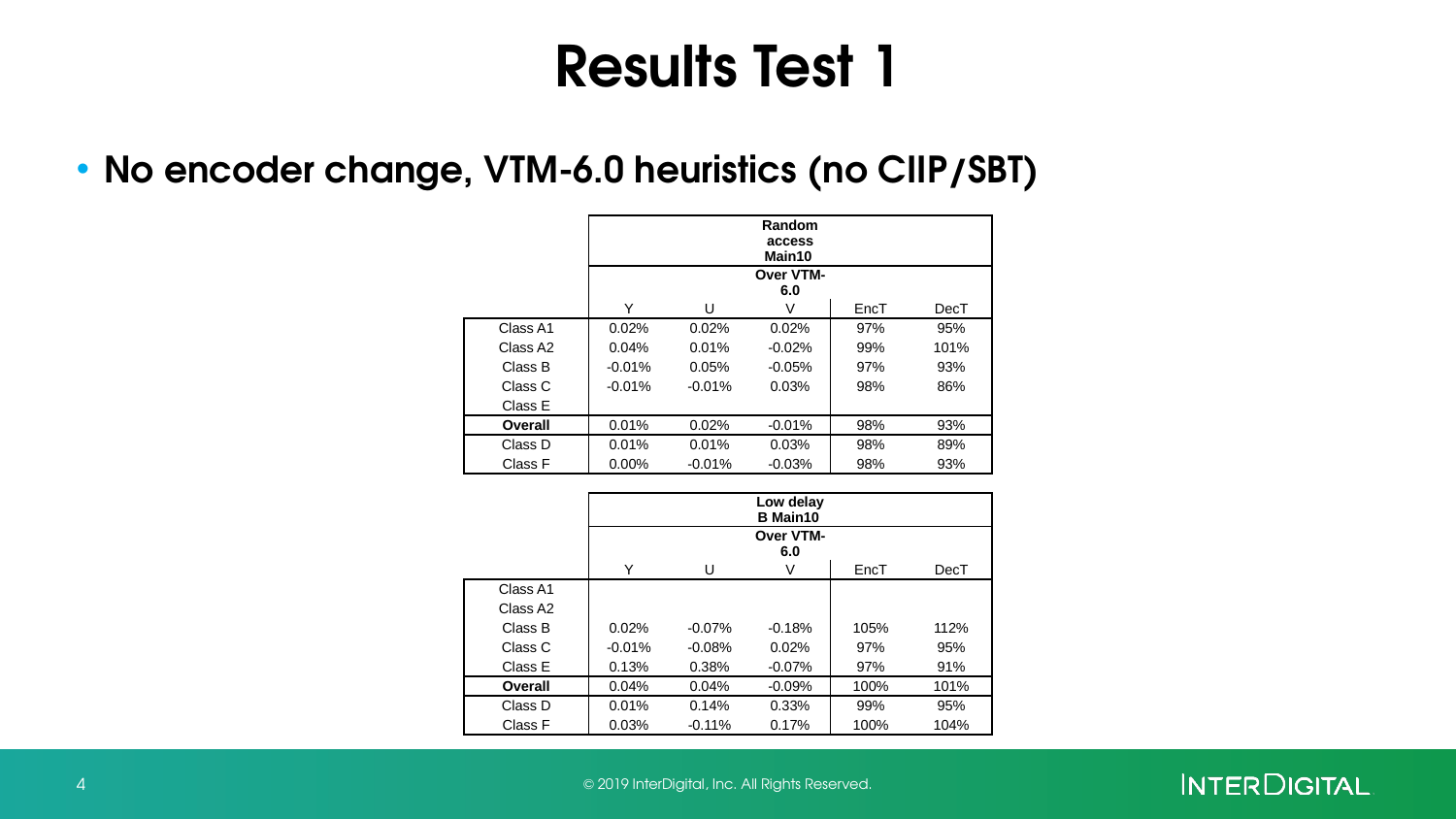

# Results Test 1
No encoder change, VTM-6.0 heuristics (no CIIP/SBT)
|  |  |  | Random access Main10 |  |  |
| --- | --- | --- | --- | --- | --- |
|  |  |  | Over VTM-6.0 |  |  |
|  | Y | U | V | EncT | DecT |
| Class A1 | 0.02% | 0.02% | 0.02% | 97% | 95% |
| Class A2 | 0.04% | 0.01% | -0.02% | 99% | 101% |
| Class B | -0.01% | 0.05% | -0.05% | 97% | 93% |
| Class C | -0.01% | -0.01% | 0.03% | 98% | 86% |
| Class E |  |  |  |  |  |
| Overall | 0.01% | 0.02% | -0.01% | 98% | 93% |
| Class D | 0.01% | 0.01% | 0.03% | 98% | 89% |
| Class F | 0.00% | -0.01% | -0.03% | 98% | 93% |
|  |  |  |  |  |  |
|  |  |  | Low delay B Main10 |  |  |
|  |  |  | Over VTM-6.0 |  |  |
|  | Y | U | V | EncT | DecT |
| Class A1 |  |  |  |  |  |
| Class A2 |  |  |  |  |  |
| Class B | 0.02% | -0.07% | -0.18% | 105% | 112% |
| Class C | -0.01% | -0.08% | 0.02% | 97% | 95% |
| Class E | 0.13% | 0.38% | -0.07% | 97% | 91% |
| Overall | 0.04% | 0.04% | -0.09% | 100% | 101% |
| Class D | 0.01% | 0.14% | 0.33% | 99% | 95% |
| Class F | 0.03% | -0.11% | 0.17% | 100% | 104% |
4
© 2019 InterDigital, Inc. All Rights Reserved.